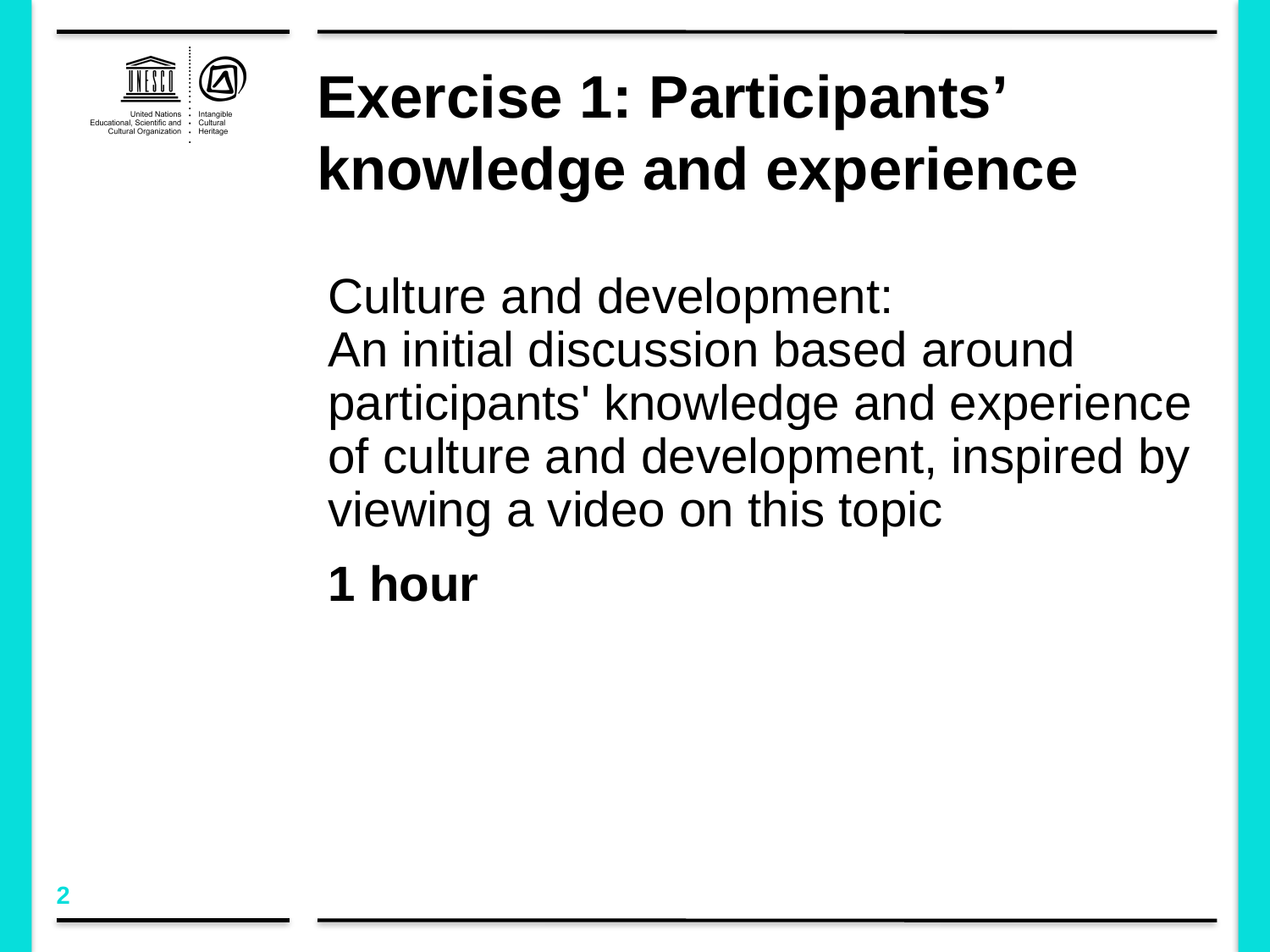

# Exercise 1: Participants’ knowledge and experience
Culture and development:
An initial discussion based around participants' knowledge and experience of culture and development, inspired by viewing a video on this topic
1 hour